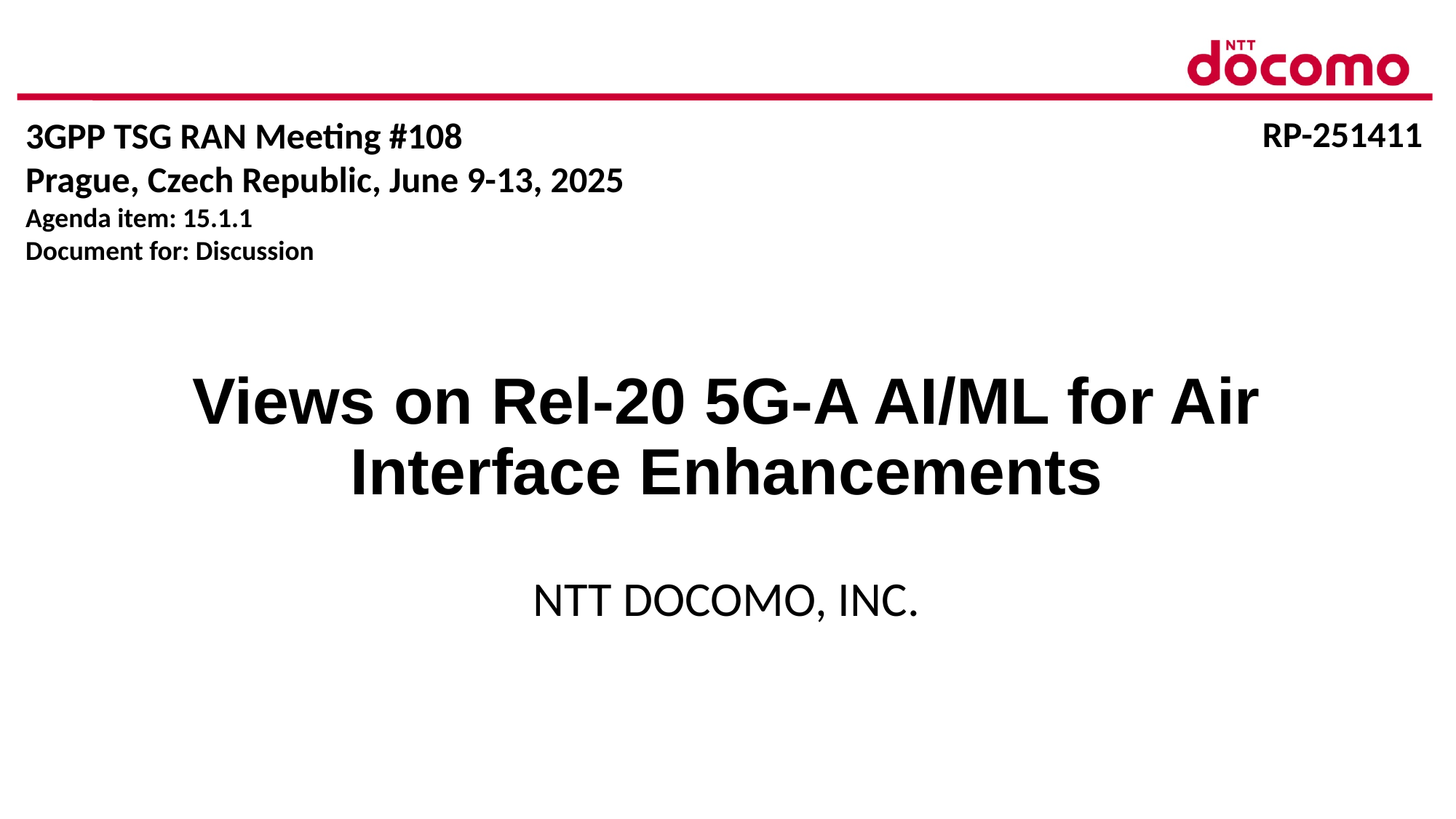

RP-251411
3GPP TSG RAN Meeting #108
Prague, Czech Republic, June 9-13, 2025
Agenda item: 15.1.1
Document for: Discussion
# Views on Rel-20 5G-A AI/ML for Air Interface Enhancements
NTT DOCOMO, INC.